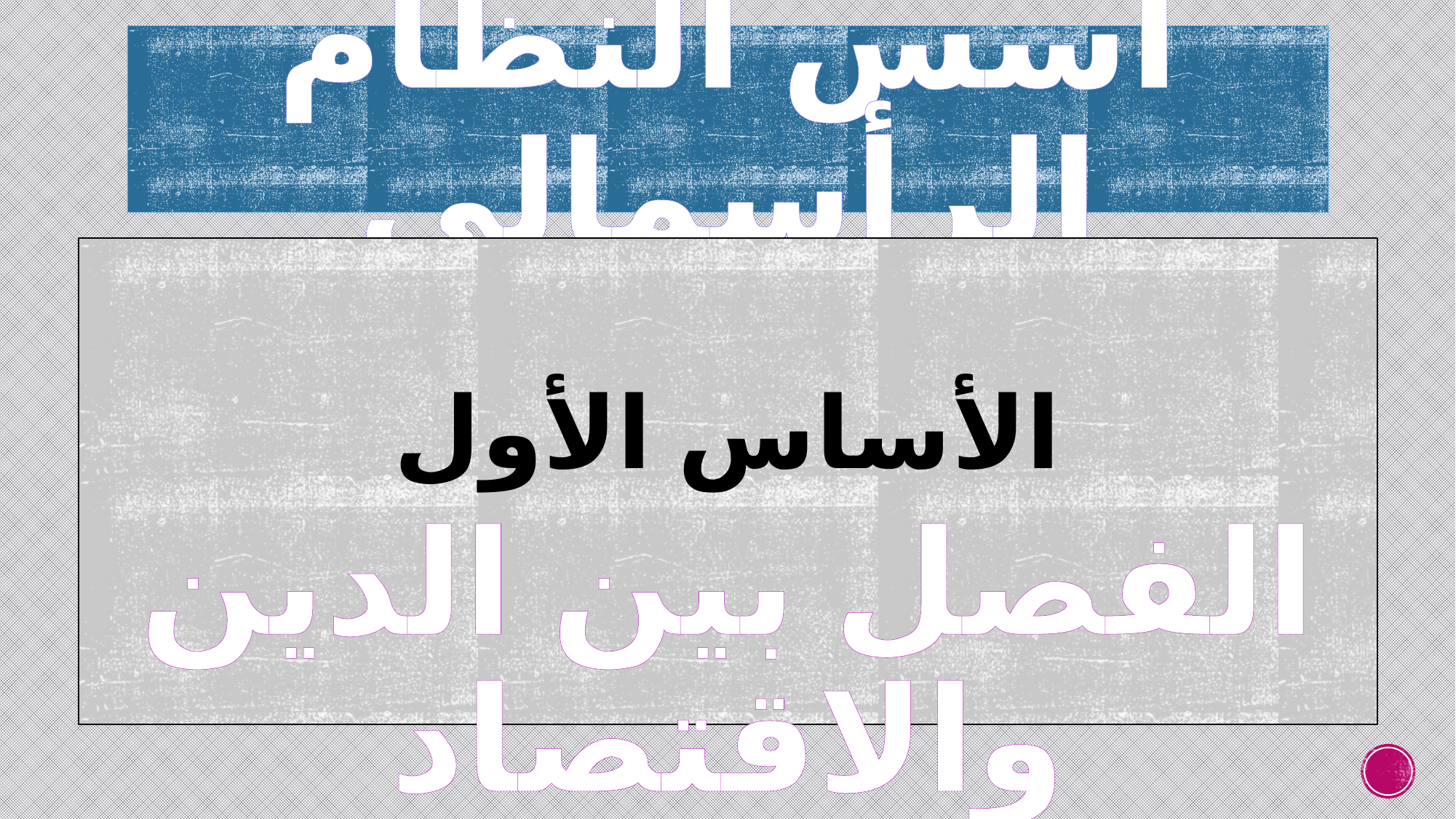

# أسس النظام الرأسمالي

الأساس الأول
الفصل بين الدين والاقتصاد